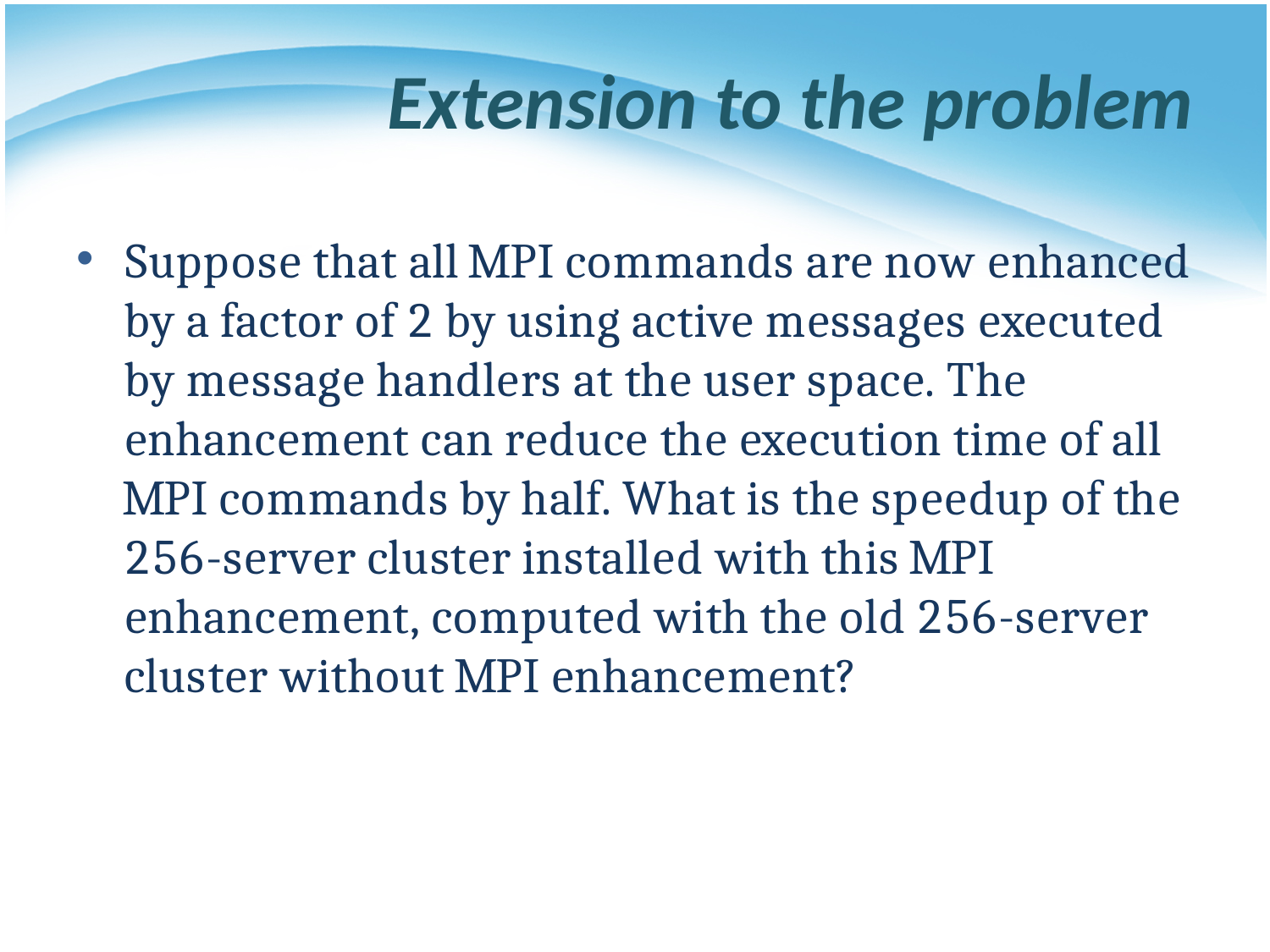

# Extension to the problem
Suppose that all MPI commands are now enhanced by a factor of 2 by using active messages executed by message handlers at the user space. The enhancement can reduce the execution time of all MPI commands by half. What is the speedup of the 256-server cluster installed with this MPI enhancement, computed with the old 256-server cluster without MPI enhancement?